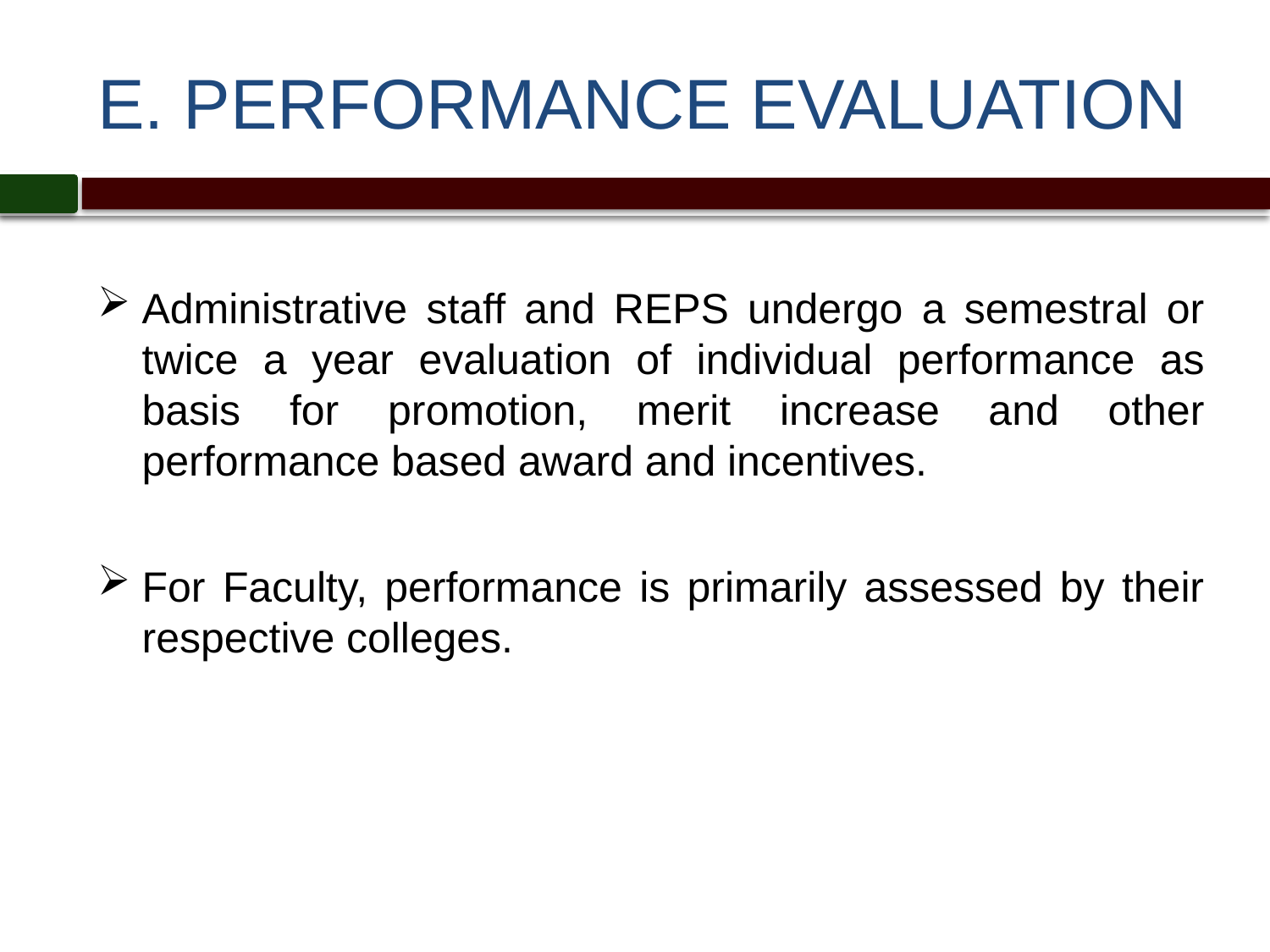

# E. PERFORMANCE EVALUATION
Administrative staff and REPS undergo a semestral or twice a year evaluation of individual performance as basis for promotion, merit increase and other performance based award and incentives.

For Faculty, performance is primarily assessed by their respective colleges.